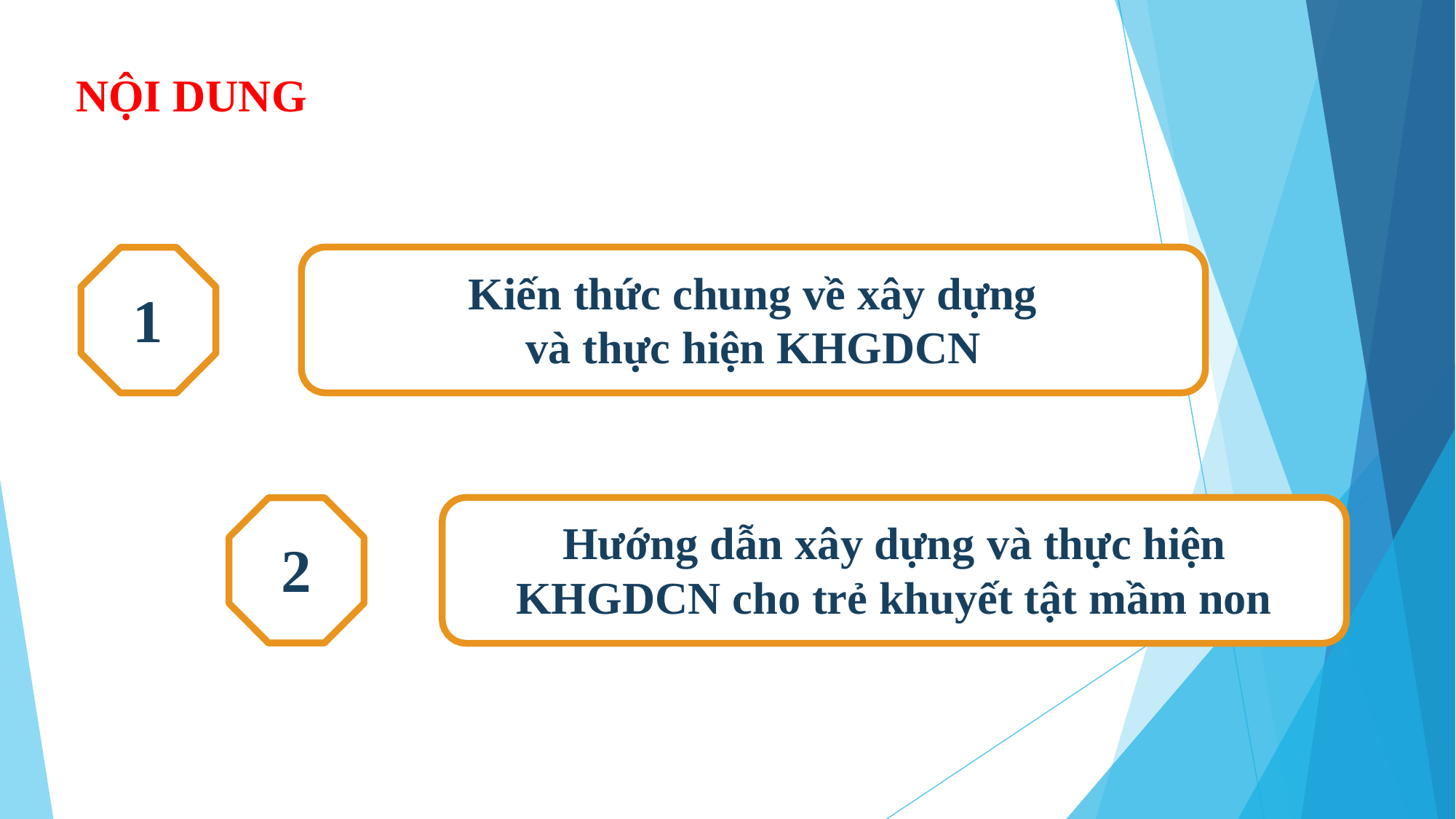

# NỘI DUNG

Kiến thức chung về xây dựng và thực hiện KHGDCN
1

Hướng dẫn xây dựng và thực hiện KHGDCN cho trẻ khuyết tật mầm non
2